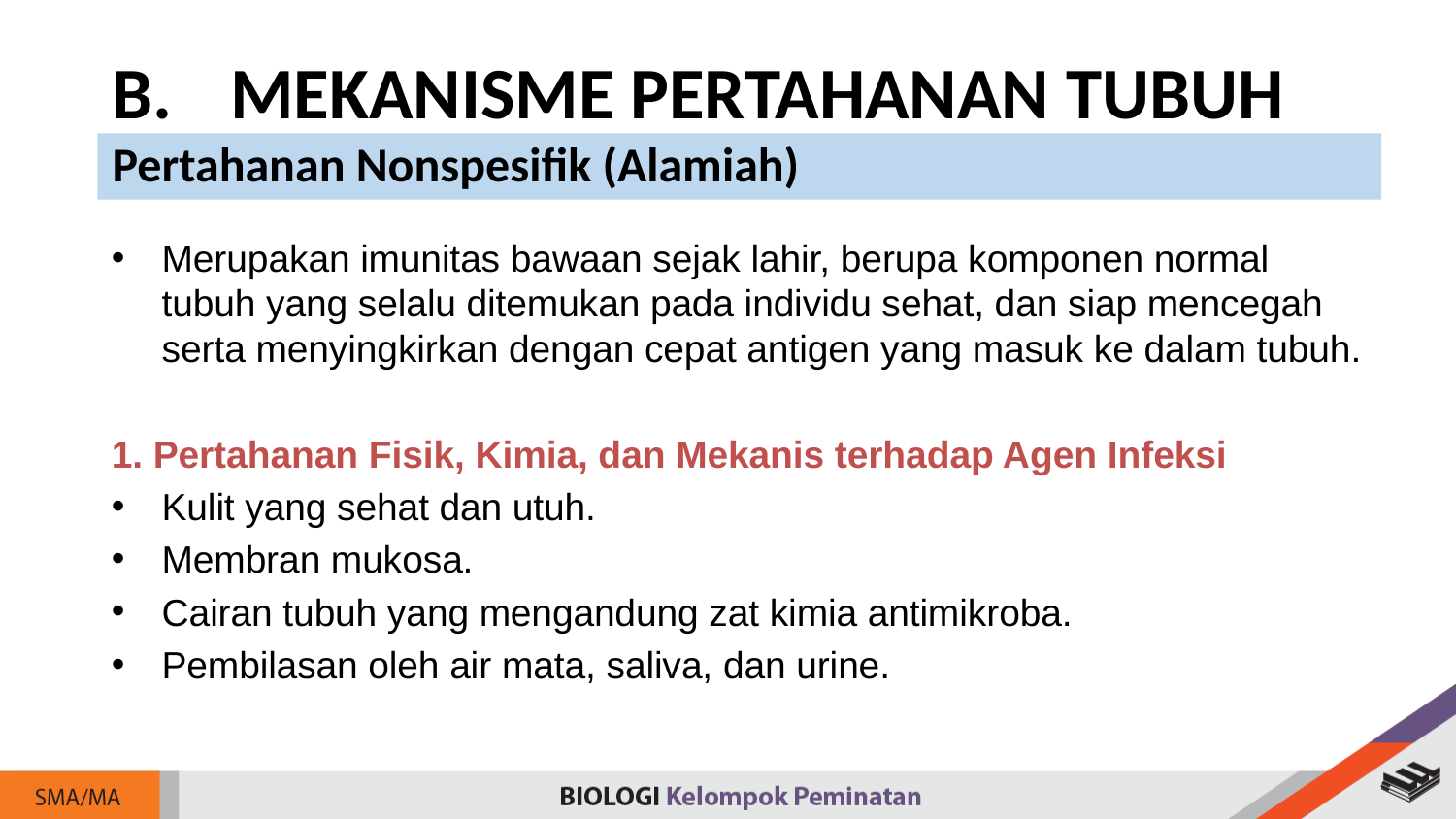

MEKANISME PERTAHANAN TUBUH
Pertahanan Nonspesifik (Alamiah)
Merupakan imunitas bawaan sejak lahir, berupa komponen normal tubuh yang selalu ditemukan pada individu sehat, dan siap mencegah serta menyingkirkan dengan cepat antigen yang masuk ke dalam tubuh.

1. Pertahanan Fisik, Kimia, dan Mekanis terhadap Agen Infeksi
Kulit yang sehat dan utuh.
Membran mukosa.
Cairan tubuh yang mengandung zat kimia antimikroba.
Pembilasan oleh air mata, saliva, dan urine.